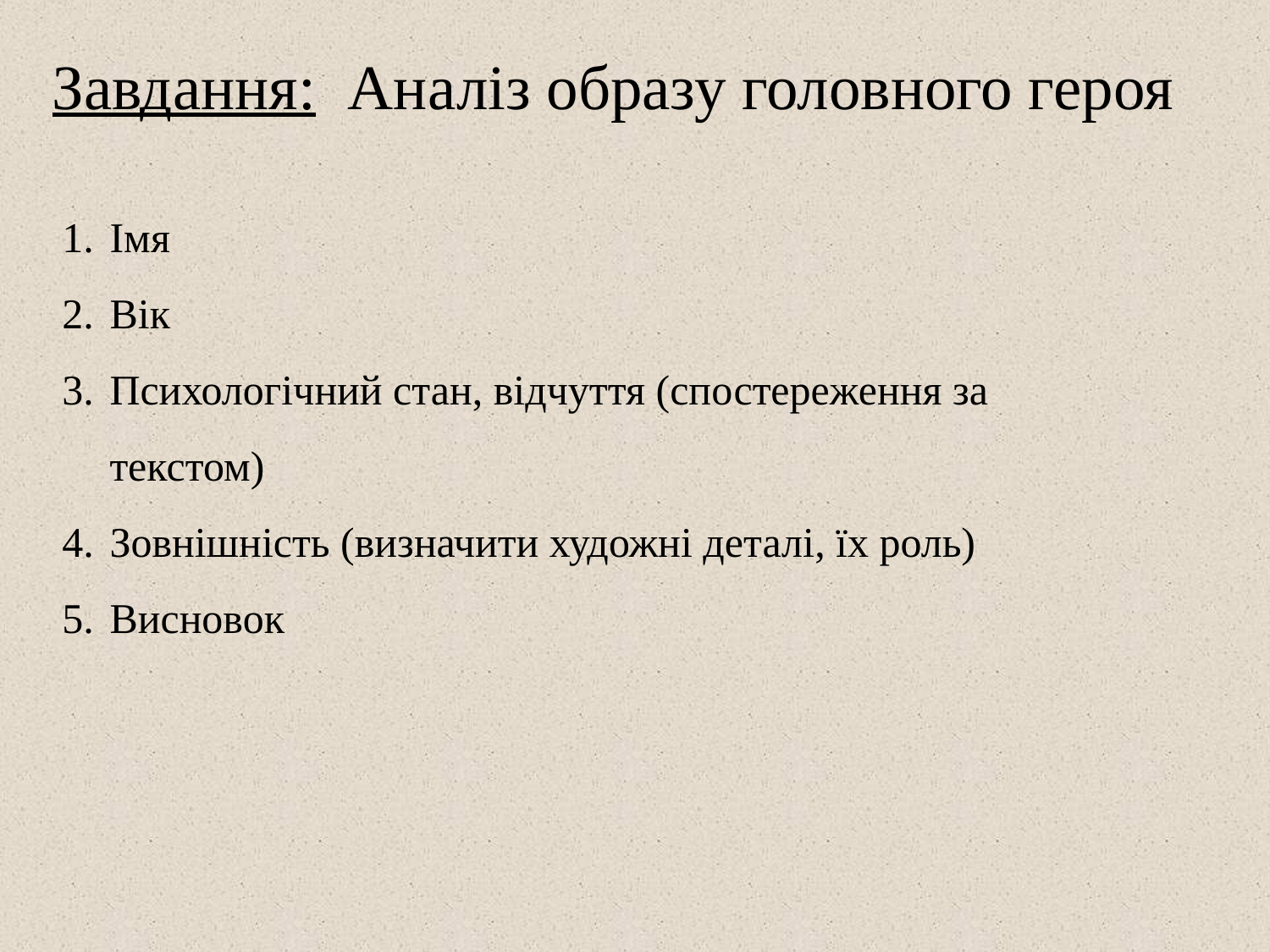

Завдання:  Аналіз образу головного героя
Імя
Вік
Психологічний стан, відчуття (спостереження за текстом)
Зовнішність (визначити художні деталі, їх роль)
Висновок